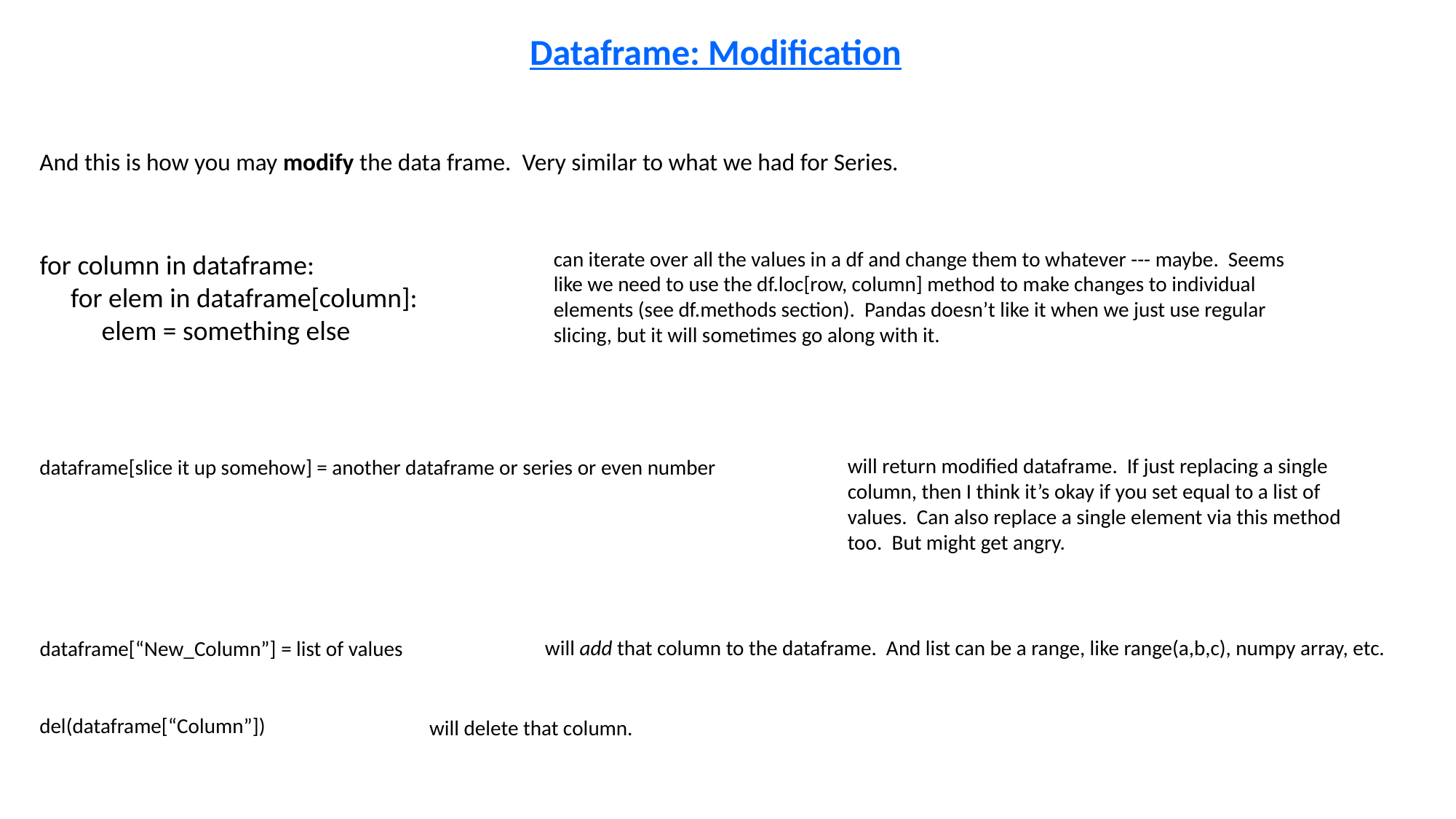

Dataframe: Modification
And this is how you may modify the data frame.  Very similar to what we had for Series.
can iterate over all the values in a df and change them to whatever --- maybe.  Seems like we need to use the df.loc[row, column] method to make changes to individual elements (see df.methods section).  Pandas doesn’t like it when we just use regular slicing, but it will sometimes go along with it.
for column in dataframe:
     for elem in dataframe[column]:
          elem = something else
will return modified dataframe.  If just replacing a single column, then I think it’s okay if you set equal to a list of values.  Can also replace a single element via this method too.  But might get angry.
dataframe[slice it up somehow] = another dataframe or series or even number
will add that column to the dataframe.  And list can be a range, like range(a,b,c), numpy array, etc.
dataframe[“New_Column”] = list of values
del(dataframe[“Column”])
will delete that column.